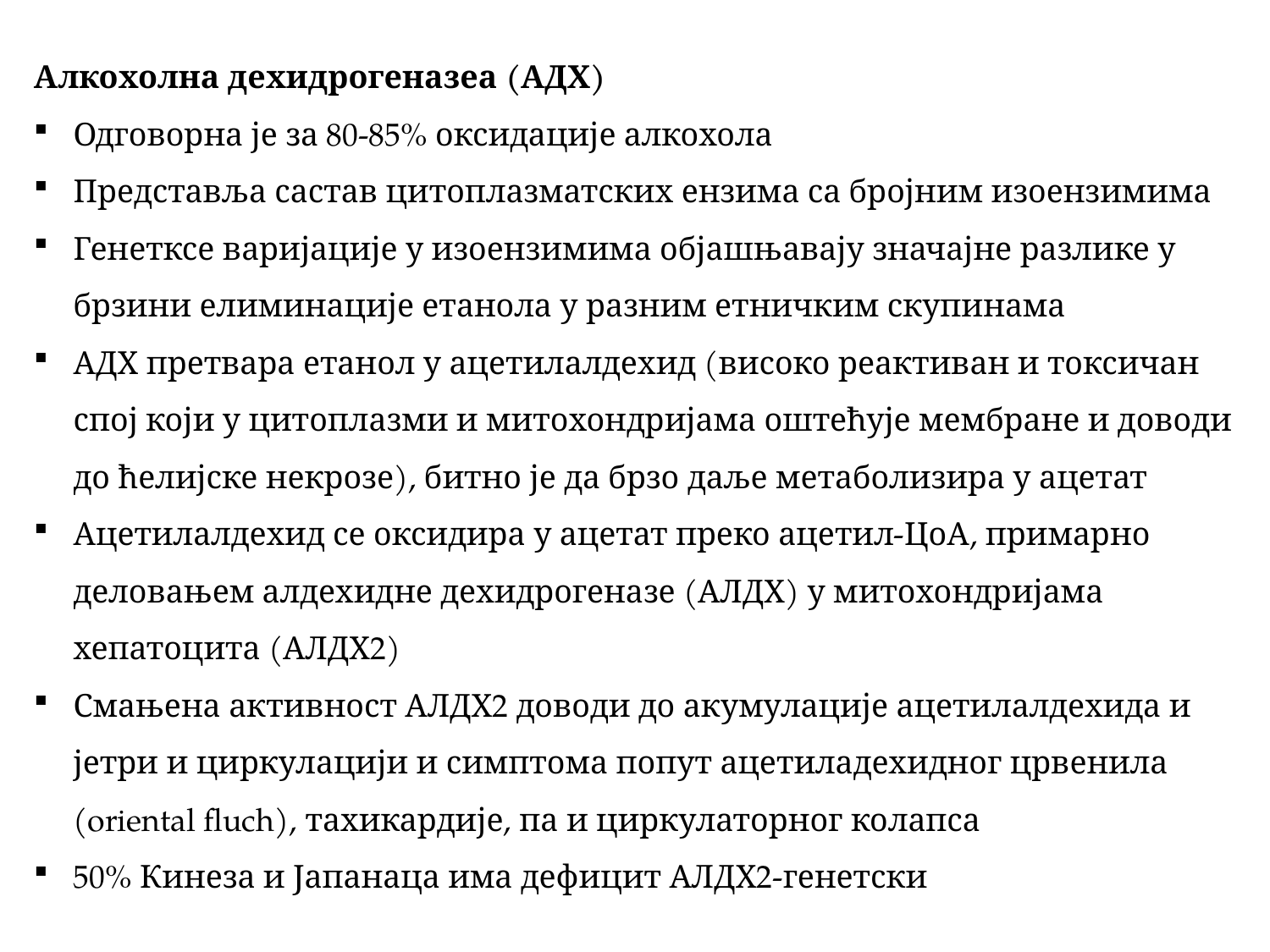

Алкохолна дехидрогеназеа (АДХ)
Одговорна је за 80-85% оксидације алкохола
Представља састав цитоплазматских ензима са бројним изоензимима
Генетксе варијације у изоензимима објашњавају значајне разлике у брзини елиминације етанола у разним етничким скупинама
АДХ претвара етанол у ацетилалдехид (високо реактиван и токсичан спој који у цитоплазми и митохондријама оштећује мембране и доводи до ћелијске некрозе), битно је да брзо даље метаболизира у ацетат
Ацетилалдехид се оксидира у ацетат преко ацетил-ЦоА, примарно деловањем алдехидне дехидрогеназе (АЛДХ) у митохондријама хепатоцита (АЛДХ2)
Смањена активност АЛДХ2 доводи до акумулације ацетилалдехида и јетри и циркулацији и симптома попут ацетиладехидног црвенила (oriental fluch), тахикардије, па и циркулаторног колапса
50% Кинеза и Јапанаца има дефицит АЛДХ2-генетски